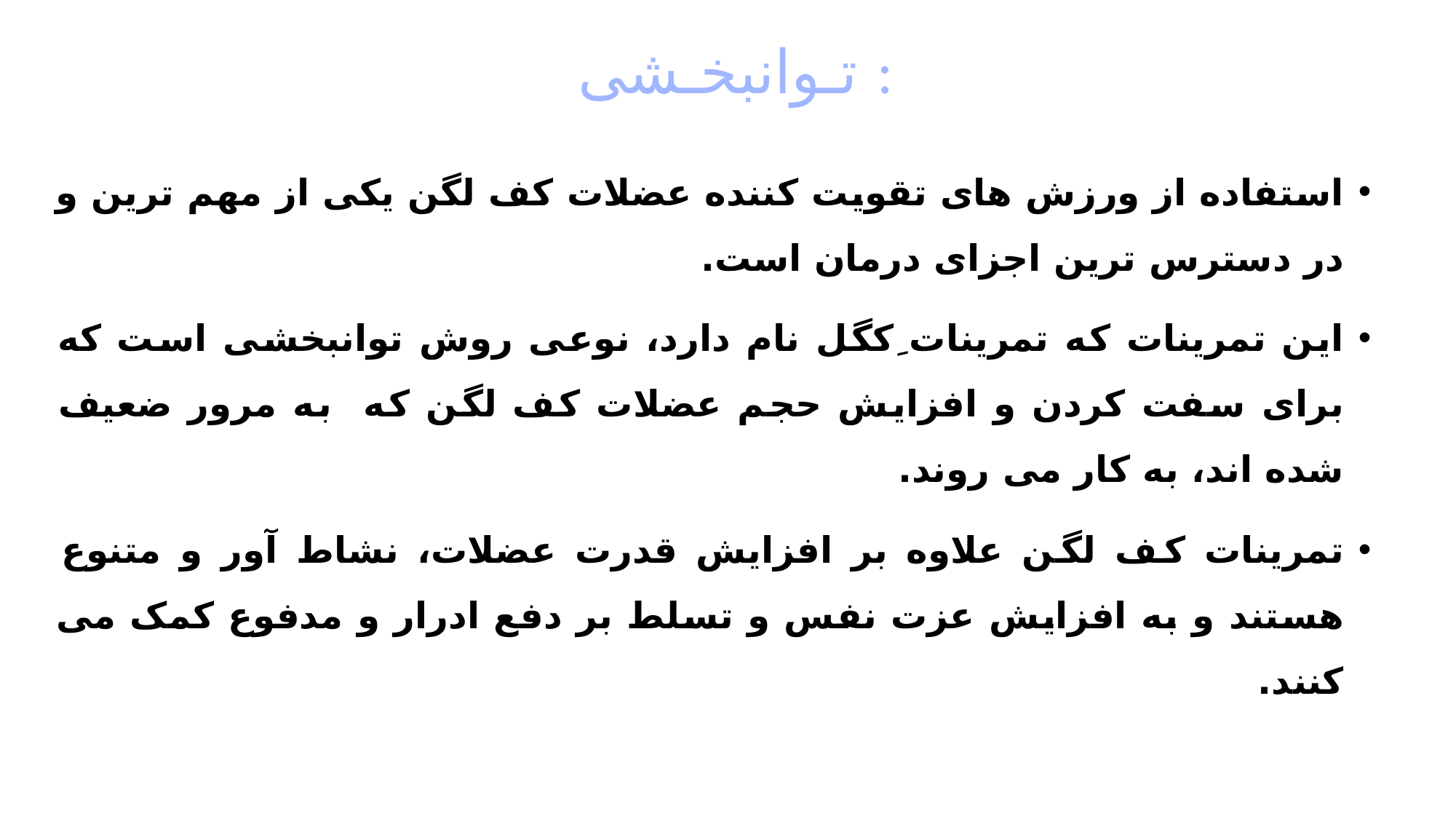

# تـوانبخـشی :
استفاده از ورزش های تقویت کننده عضلات کف لگن یکی از مهم ترین و در دسترس ترین اجزای درمان است.
این تمرینات که تمرینات ِکگل نام دارد، نوعی روش توانبخشی است که برای سفت کردن و افزایش حجم عضلات کف لگن که  به مرور ضعیف شده اند، به کار می روند.
تمرینات کف لگن علاوه بر افزایش قدرت عضلات، نشاط آور و متنوع هستند و به افزایش عزت نفس و تسلط بر دفع ادرار و مدفوع کمک می کنند.